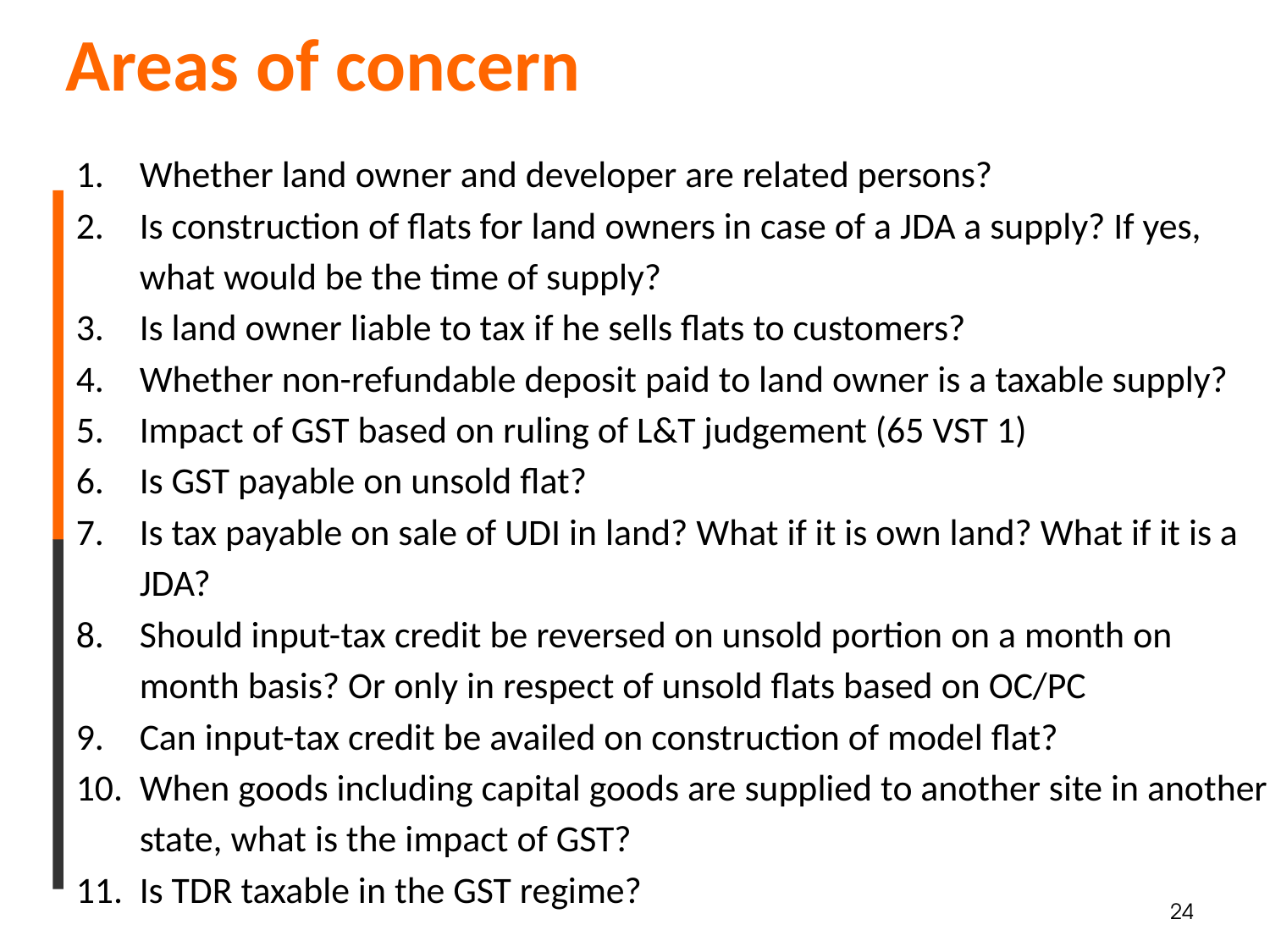

Areas of concern
Whether land owner and developer are related persons?
Is construction of flats for land owners in case of a JDA a supply? If yes, what would be the time of supply?
Is land owner liable to tax if he sells flats to customers?
Whether non-refundable deposit paid to land owner is a taxable supply?
Impact of GST based on ruling of L&T judgement (65 VST 1)
Is GST payable on unsold flat?
Is tax payable on sale of UDI in land? What if it is own land? What if it is a JDA?
Should input-tax credit be reversed on unsold portion on a month on month basis? Or only in respect of unsold flats based on OC/PC
Can input-tax credit be availed on construction of model flat?
When goods including capital goods are supplied to another site in another state, what is the impact of GST?
Is TDR taxable in the GST regime?
24